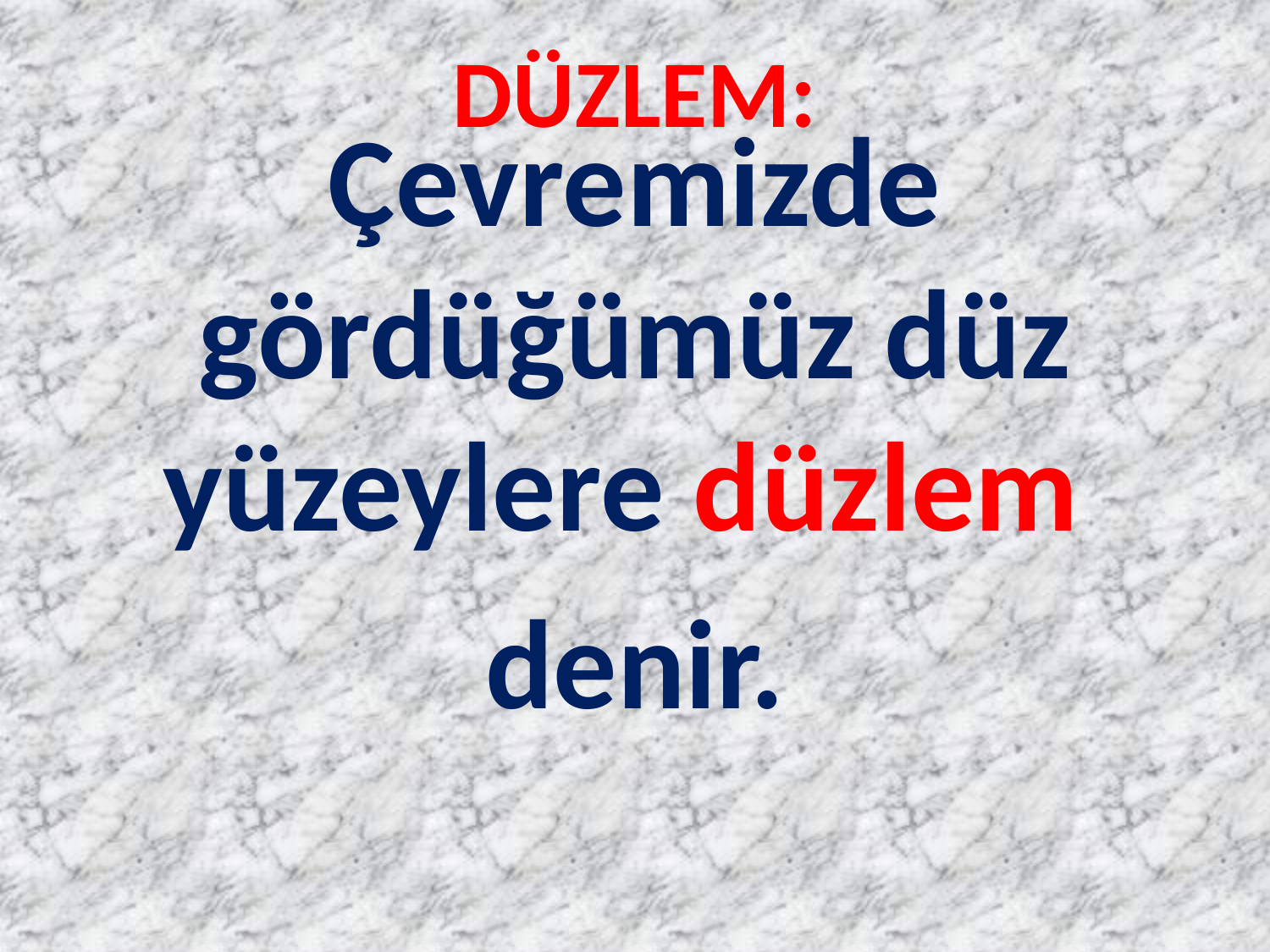

Çevremizde gördüğümüz düz yüzeylere düzlem
denir.
DÜZLEM:

#